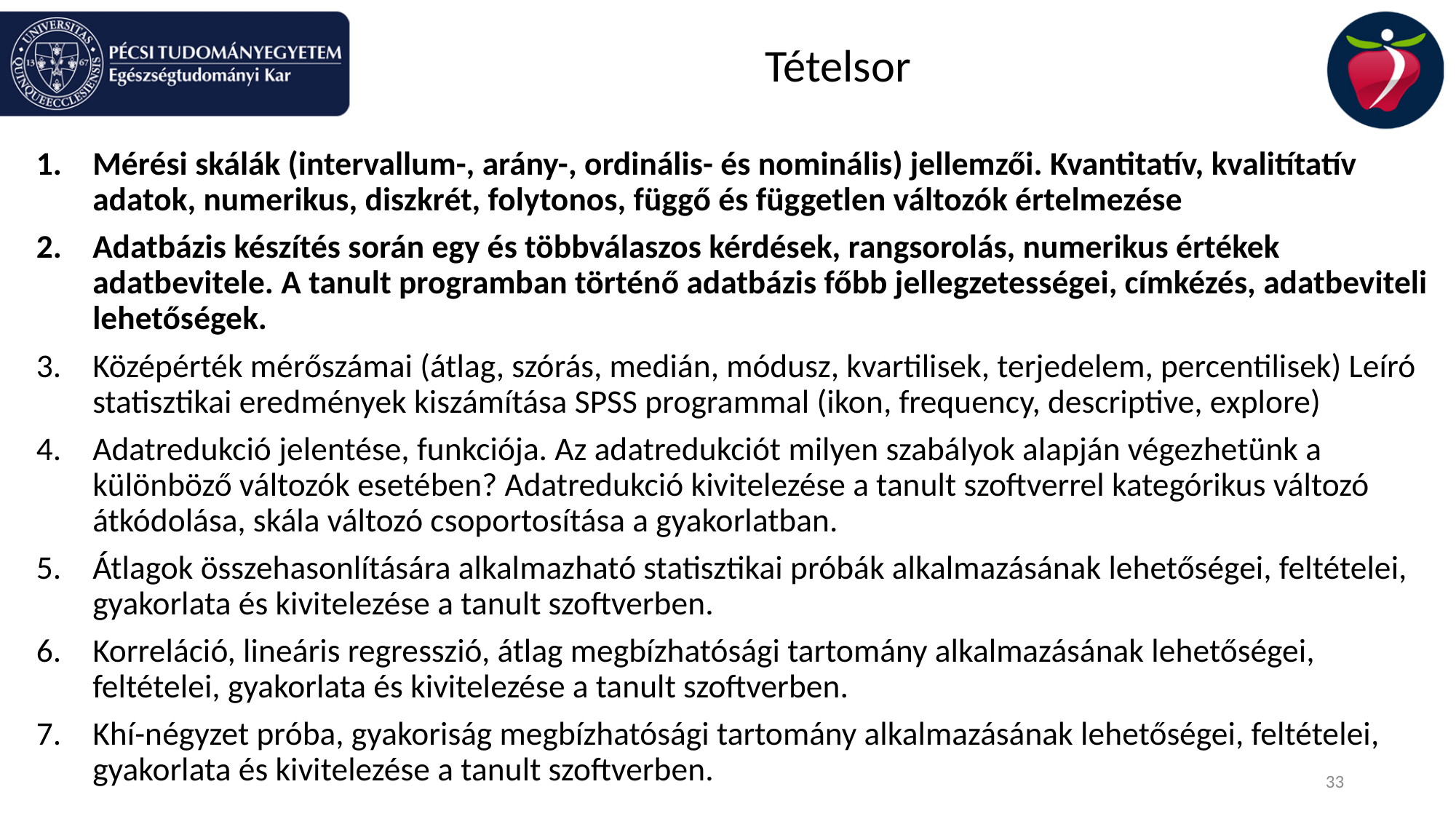

# Tételsor
Mérési skálák (intervallum-, arány-, ordinális- és nominális) jellemzői. Kvantitatív, kvalitítatív adatok, numerikus, diszkrét, folytonos, függő és független változók értelmezése
Adatbázis készítés során egy és többválaszos kérdések, rangsorolás, numerikus értékek adatbevitele. A tanult programban történő adatbázis főbb jellegzetességei, címkézés, adatbeviteli lehetőségek.
Középérték mérőszámai (átlag, szórás, medián, módusz, kvartilisek, terjedelem, percentilisek) Leíró statisztikai eredmények kiszámítása SPSS programmal (ikon, frequency, descriptive, explore)
Adatredukció jelentése, funkciója. Az adatredukciót milyen szabályok alapján végezhetünk a különböző változók esetében? Adatredukció kivitelezése a tanult szoftverrel kategórikus változó átkódolása, skála változó csoportosítása a gyakorlatban.
Átlagok összehasonlítására alkalmazható statisztikai próbák alkalmazásának lehetőségei, feltételei, gyakorlata és kivitelezése a tanult szoftverben.
Korreláció, lineáris regresszió, átlag megbízhatósági tartomány alkalmazásának lehetőségei, feltételei, gyakorlata és kivitelezése a tanult szoftverben.
Khí-négyzet próba, gyakoriság megbízhatósági tartomány alkalmazásának lehetőségei, feltételei, gyakorlata és kivitelezése a tanult szoftverben.
33